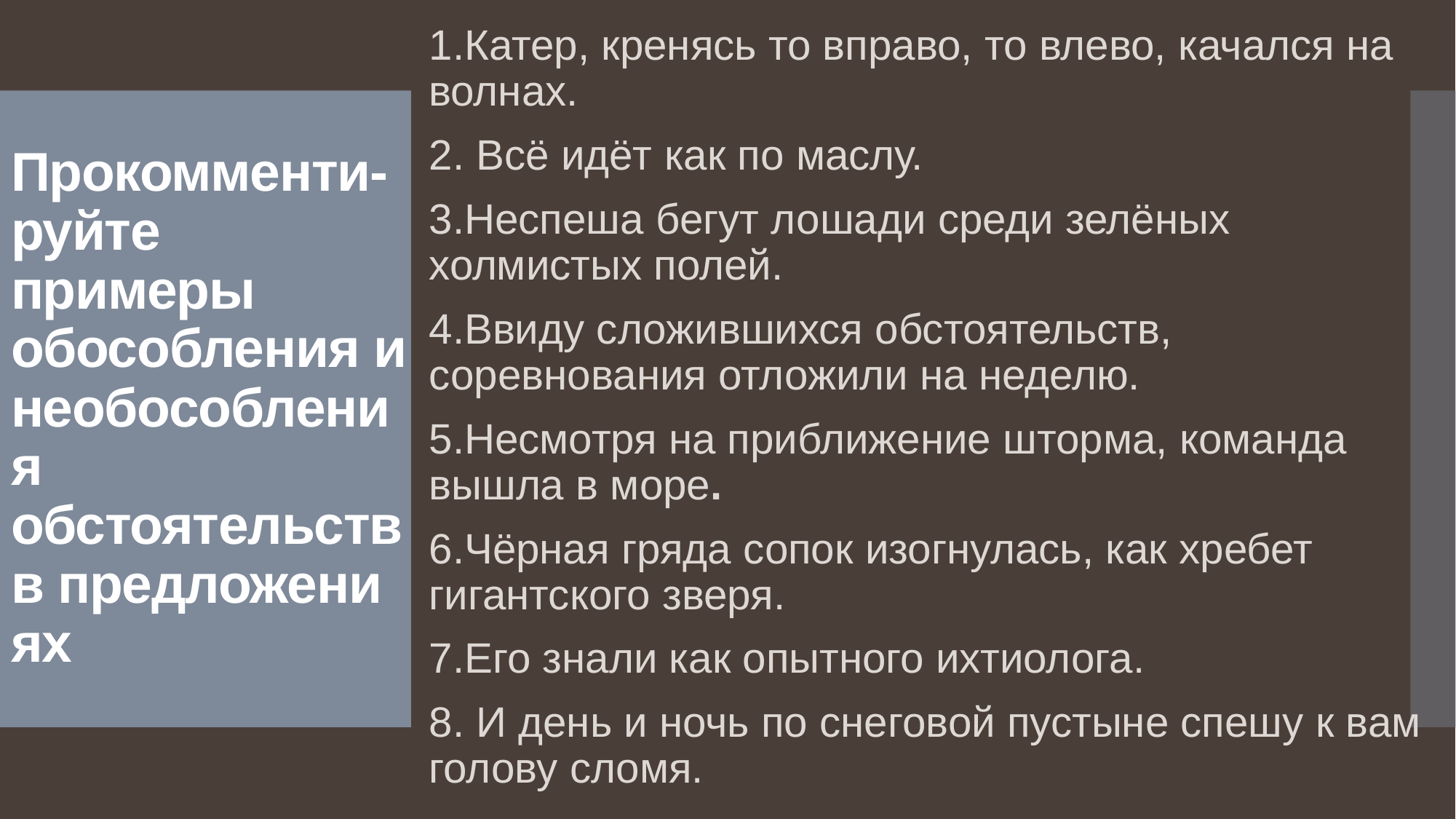

# Прокомменти-руйте примеры обособления и необособления обстоятельств в предложениях
1.Катер, кренясь то вправо, то влево, качался на волнах.
2. Всё идёт как по маслу.
3.Неспеша бегут лошади среди зелёных холмистых полей.
4.Ввиду сложившихся обстоятельств, соревнования отложили на неделю.
5.Несмотря на приближение шторма, команда вышла в море.
6.Чёрная гряда сопок изогнулась, как хребет гигантского зверя.
7.Его знали как опытного ихтиолога.
8. И день и ночь по снеговой пустыне спешу к вам голову сломя.